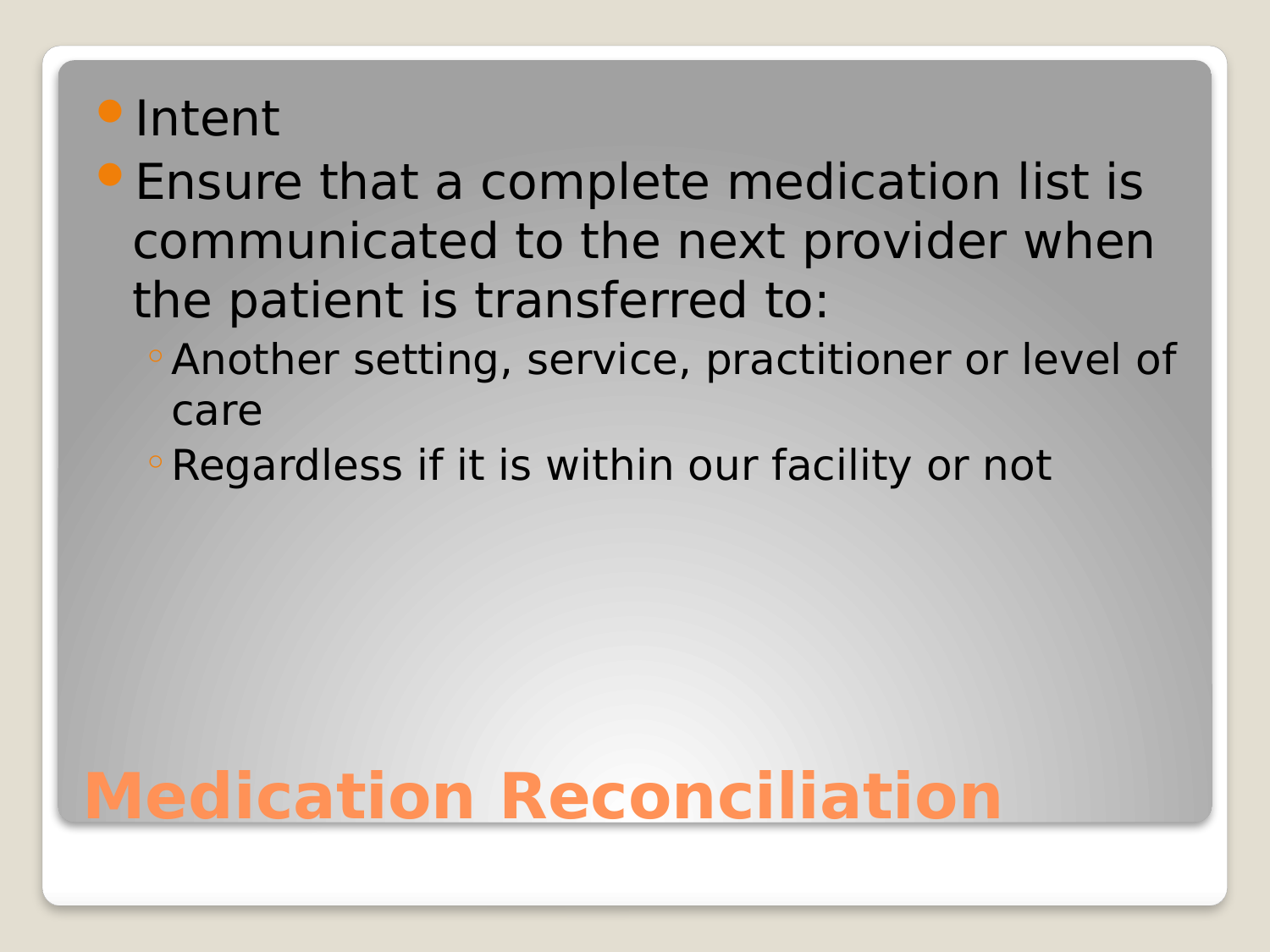

Intent
Ensure that a complete medication list is communicated to the next provider when the patient is transferred to:
Another setting, service, practitioner or level of care
Regardless if it is within our facility or not
# Medication Reconciliation